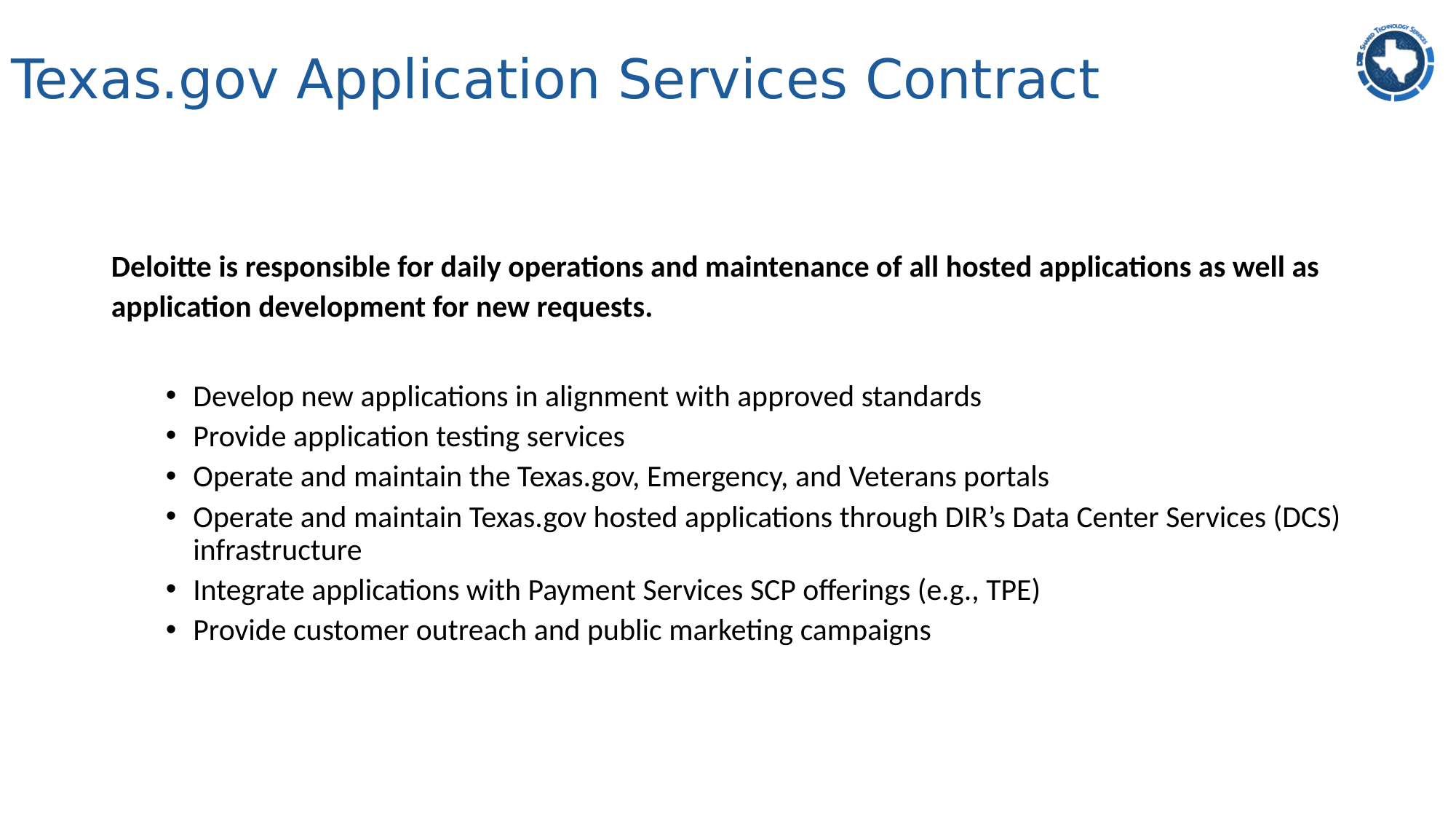

# Texas.gov Application Services Contract
Deloitte is responsible for daily operations and maintenance of all hosted applications as well as application development for new requests.

Develop new applications in alignment with approved standards
Provide application testing services
Operate and maintain the Texas.gov, Emergency, and Veterans portals
Operate and maintain Texas.gov hosted applications through DIR’s Data Center Services (DCS) infrastructure
Integrate applications with Payment Services SCP offerings (e.g., TPE)
Provide customer outreach and public marketing campaigns